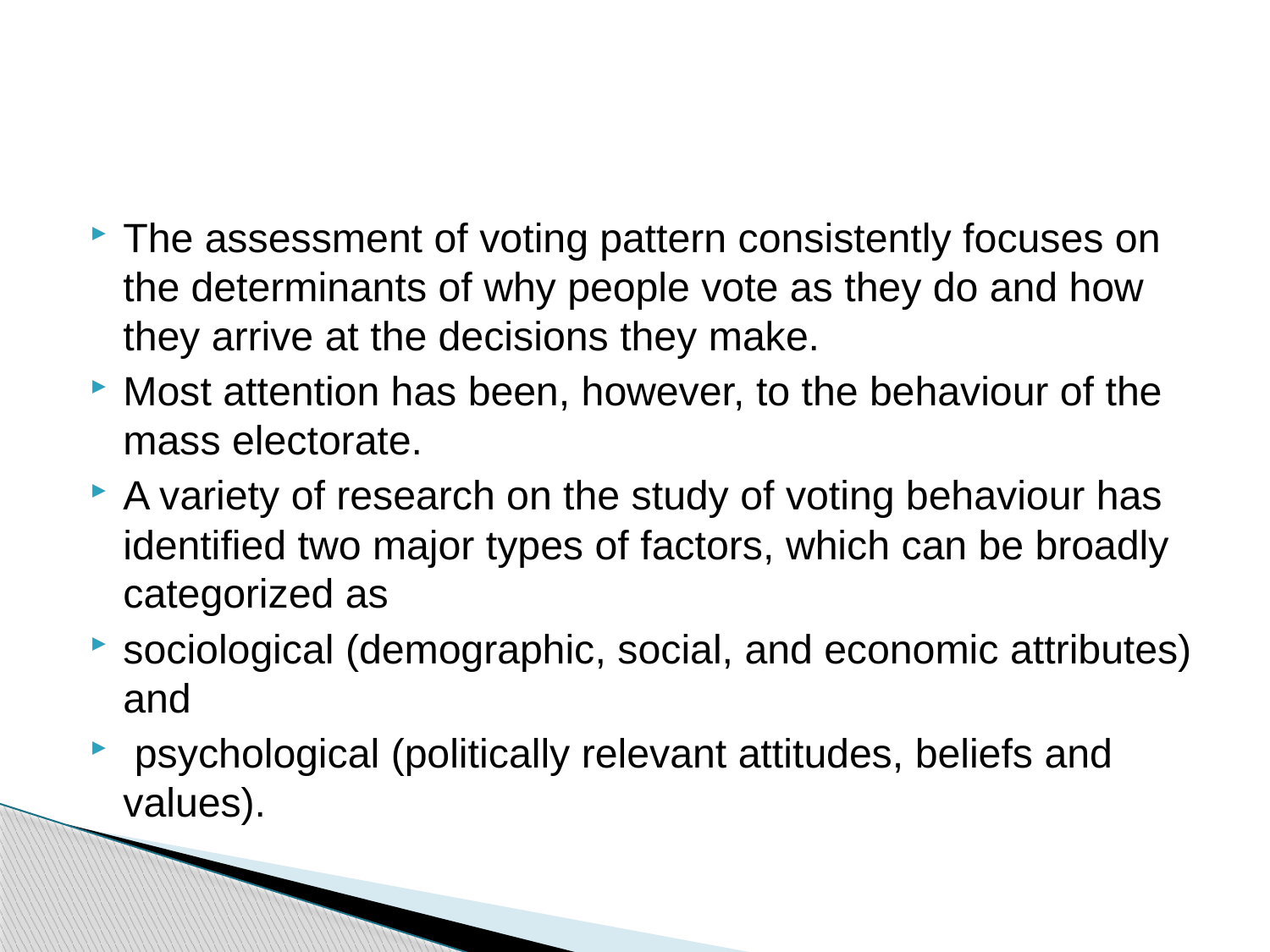

#
The assessment of voting pattern consistently focuses on the determinants of why people vote as they do and how they arrive at the decisions they make.
Most attention has been, however, to the behaviour of the mass electorate.
A variety of research on the study of voting behaviour has identified two major types of factors, which can be broadly categorized as
sociological (demographic, social, and economic attributes) and
 psychological (politically relevant attitudes, beliefs and values).